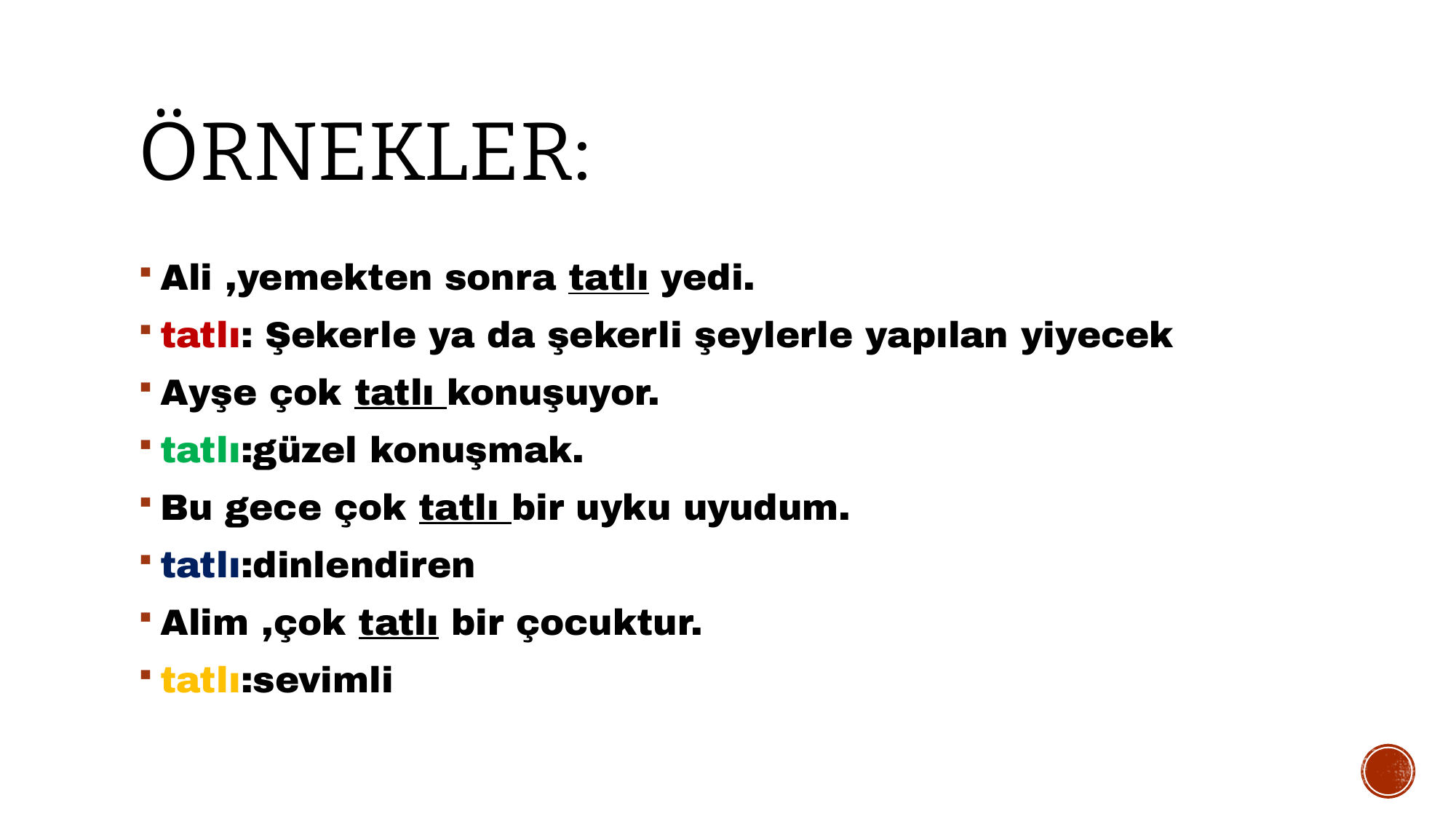

# Örnekler:
Ali ,yemekten sonra tatlı yedi.
tatlı: Şekerle ya da şekerli şeylerle yapılan yiyecek
Ayşe çok tatlı konuşuyor.
tatlı:güzel konuşmak.
Bu gece çok tatlı bir uyku uyudum.
tatlı:dinlendiren
Alim ,çok tatlı bir çocuktur.
tatlı:sevimli